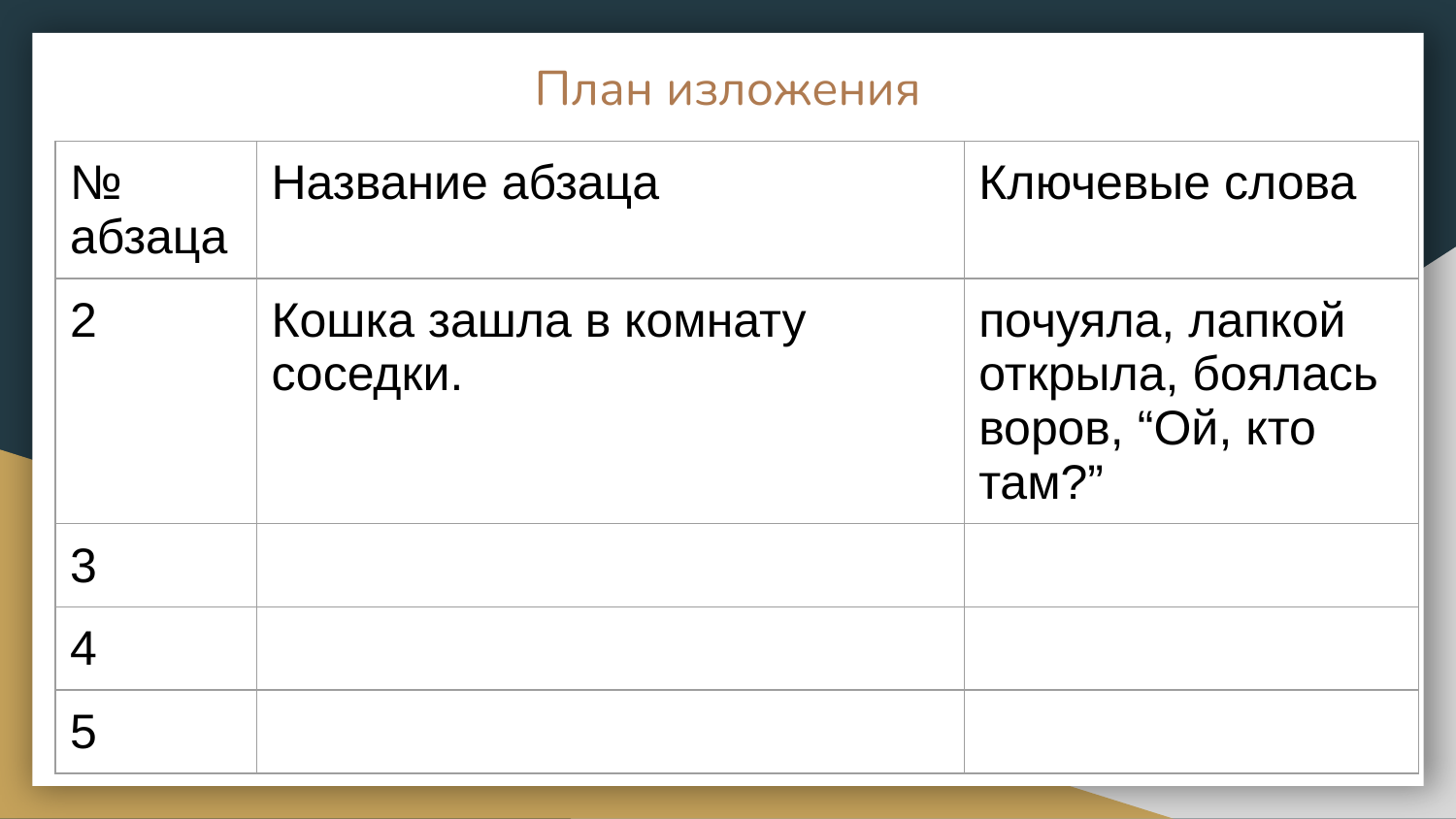

# План изложения
| № абзаца | Название абзаца | Ключевые слова |
| --- | --- | --- |
| 2 | Кошка зашла в комнату соседки. | почуяла, лапкой открыла, боялась воров, “Ой, кто там?” |
| 3 |  |  |
| 4 |  |  |
| 5 |  |  |